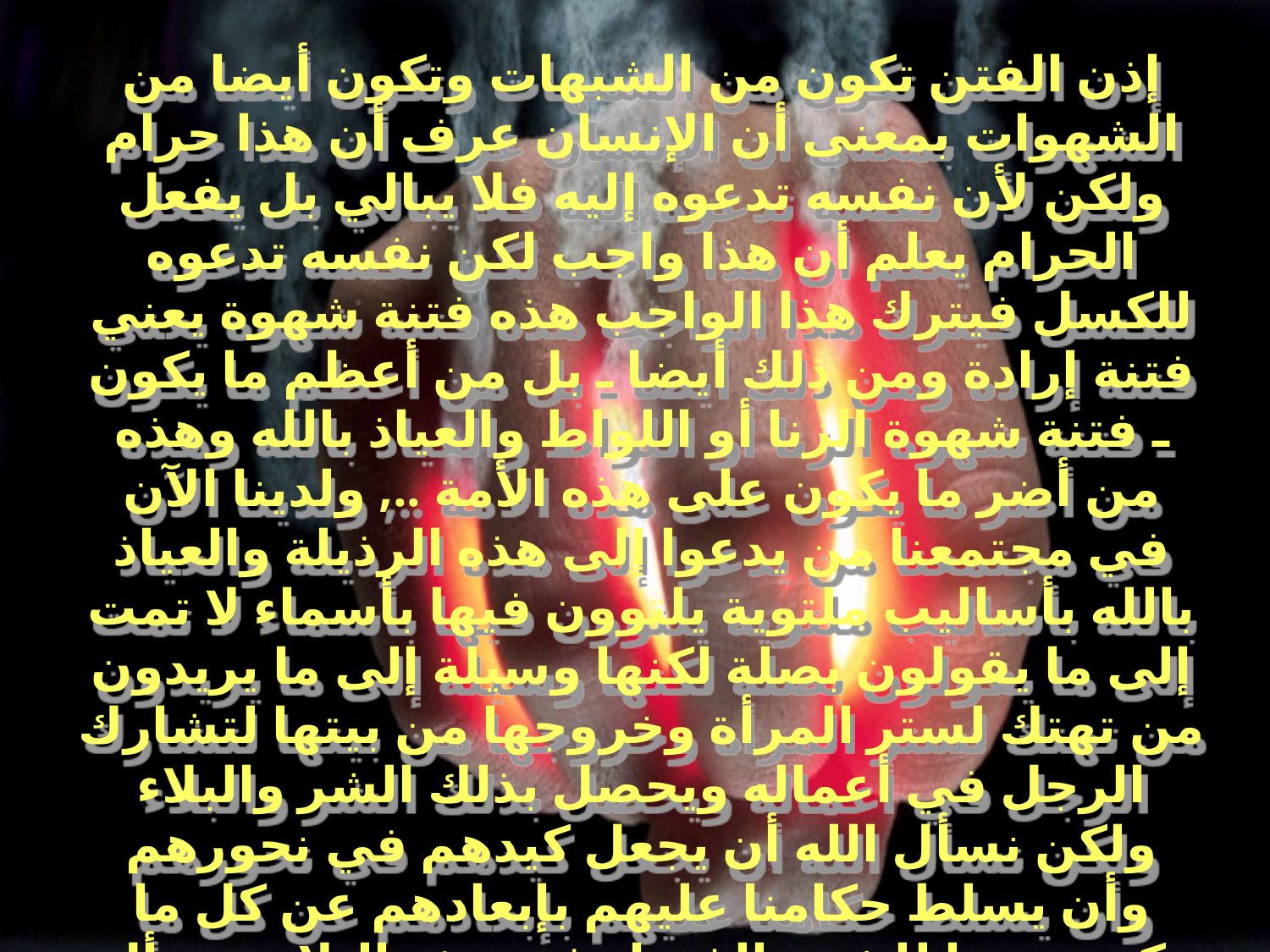

إذن الفتن تكون من الشبهات وتكون أيضا من الشهوات بمعنى أن الإنسان عرف أن هذا حرام ولكن لأن نفسه تدعوه إليه فلا يبالي بل يفعل الحرام يعلم أن هذا واجب لكن نفسه تدعوه للكسل فيترك هذا الواجب هذه فتنة شهوة يعني فتنة إرادة ومن ذلك أيضا ـ بل من أعظم ما يكون ـ فتنة شهوة الزنا أو اللواط والعياذ بالله وهذه من أضر ما يكون على هذه الأمة .., ولدينا الآن في مجتمعنا من يدعوا إلى هذه الرذيلة والعياذ بالله بأساليب ملتوية يلتوون فيها بأسماء لا تمت إلى ما يقولون بصلة لكنها وسيلة إلى ما يريدون من تهتك لستر المرأة وخروجها من بيتها لتشارك الرجل في أعماله ويحصل بذلك الشر والبلاء ولكن نسأل الله أن يجعل كيدهم في نحورهم وأن يسلط حكامنا عليهم بإبعادهم عن كل ما يكون سببا للشر والفساد في هذه البلاء ونسأل الله سبحانه وتعالى أن يوفق لحكامنا بطانة صالحة تدلهم على الخير وتحثهم عليه بن عثيمين / رياض الصالحين